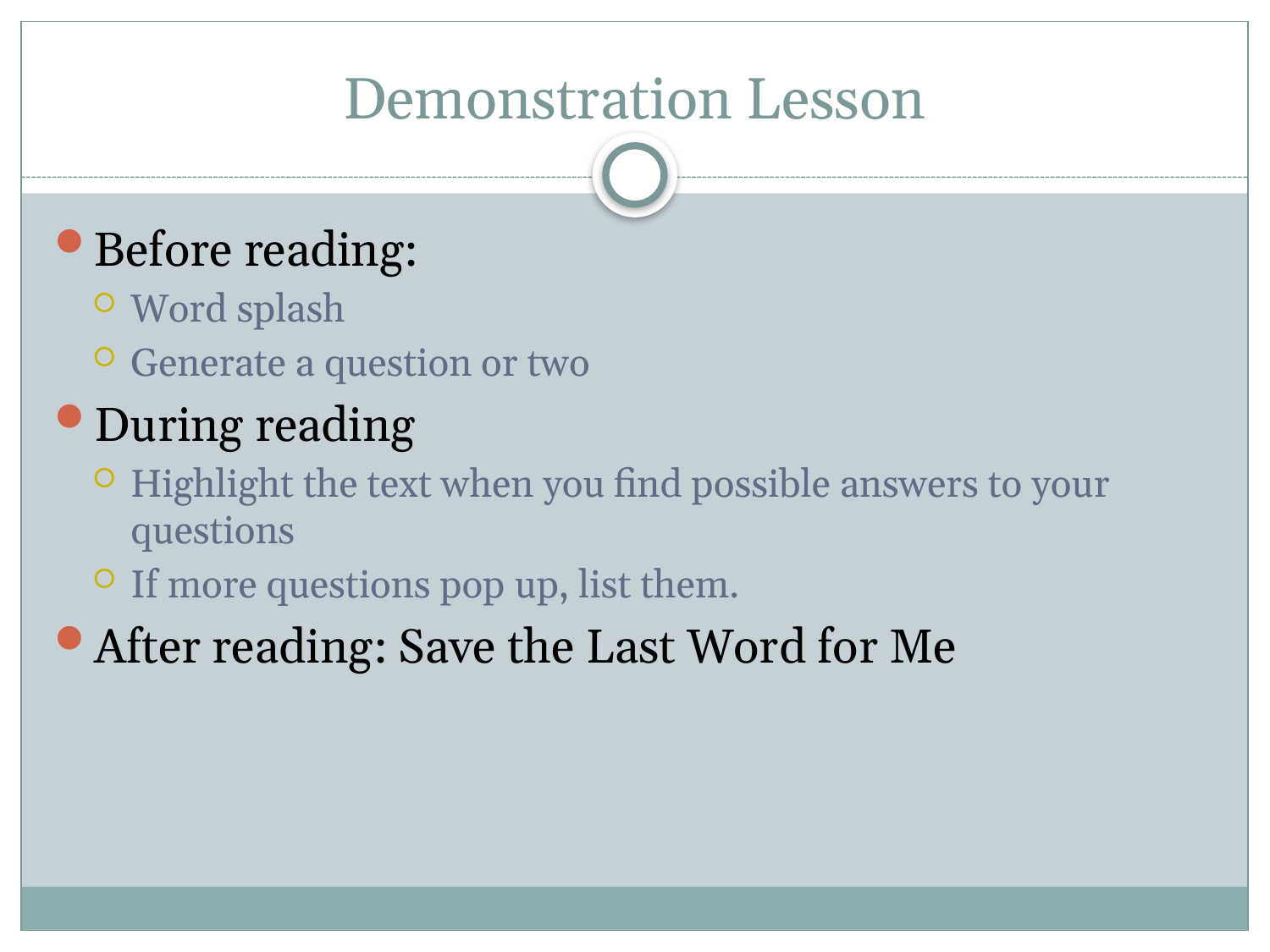

# Demonstration Lesson
Before reading:
Word splash
Generate a question or two
During reading
Highlight the text when you find possible answers to your questions
If more questions pop up, list them.
After reading: Save the Last Word for Me